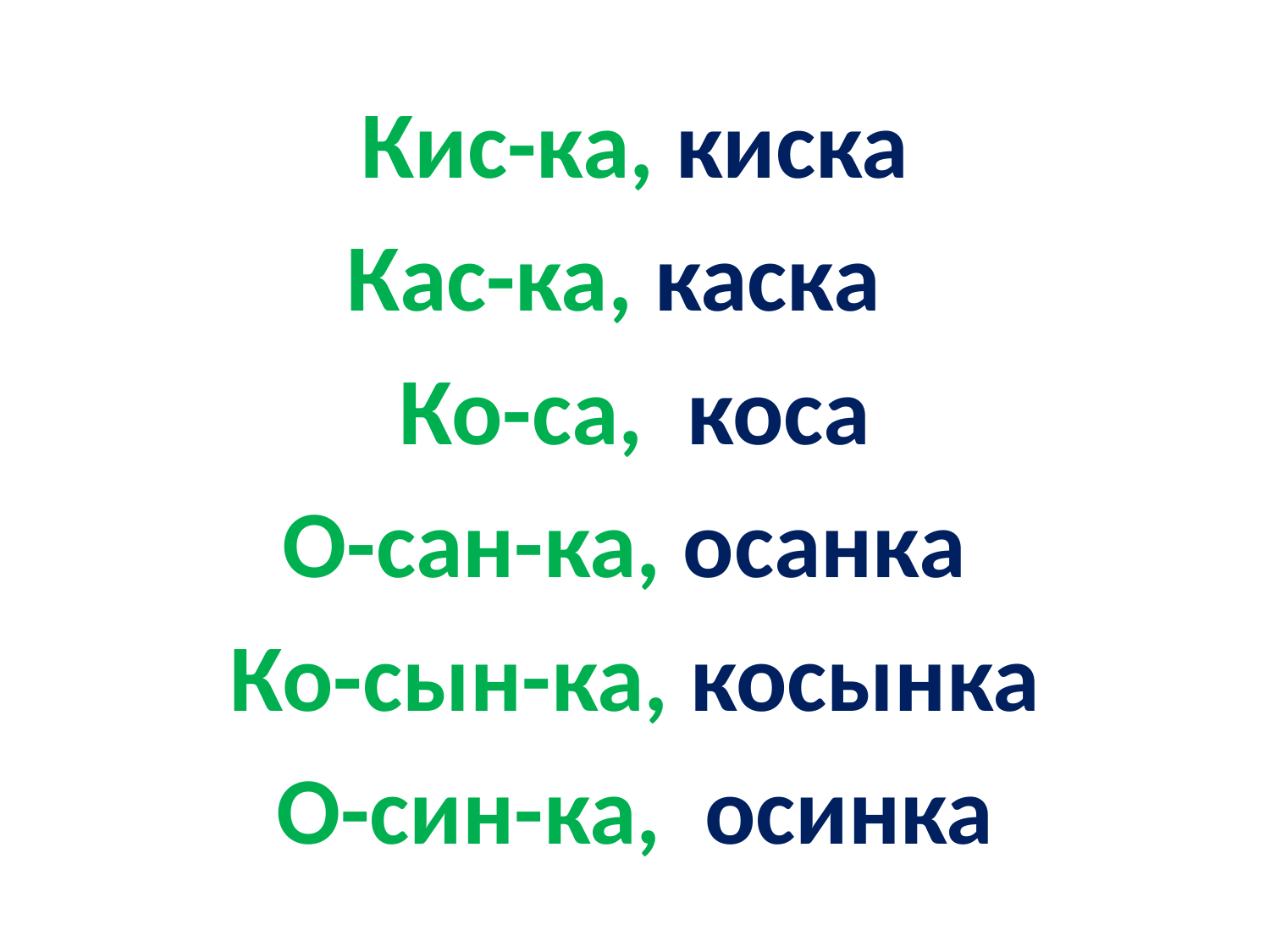

#
Кис-ка, киска
Кас-ка, каска
Ко-са,  коса
О-сан-ка, осанка
Ко-сын-ка, косынка
О-син-ка,  осинка